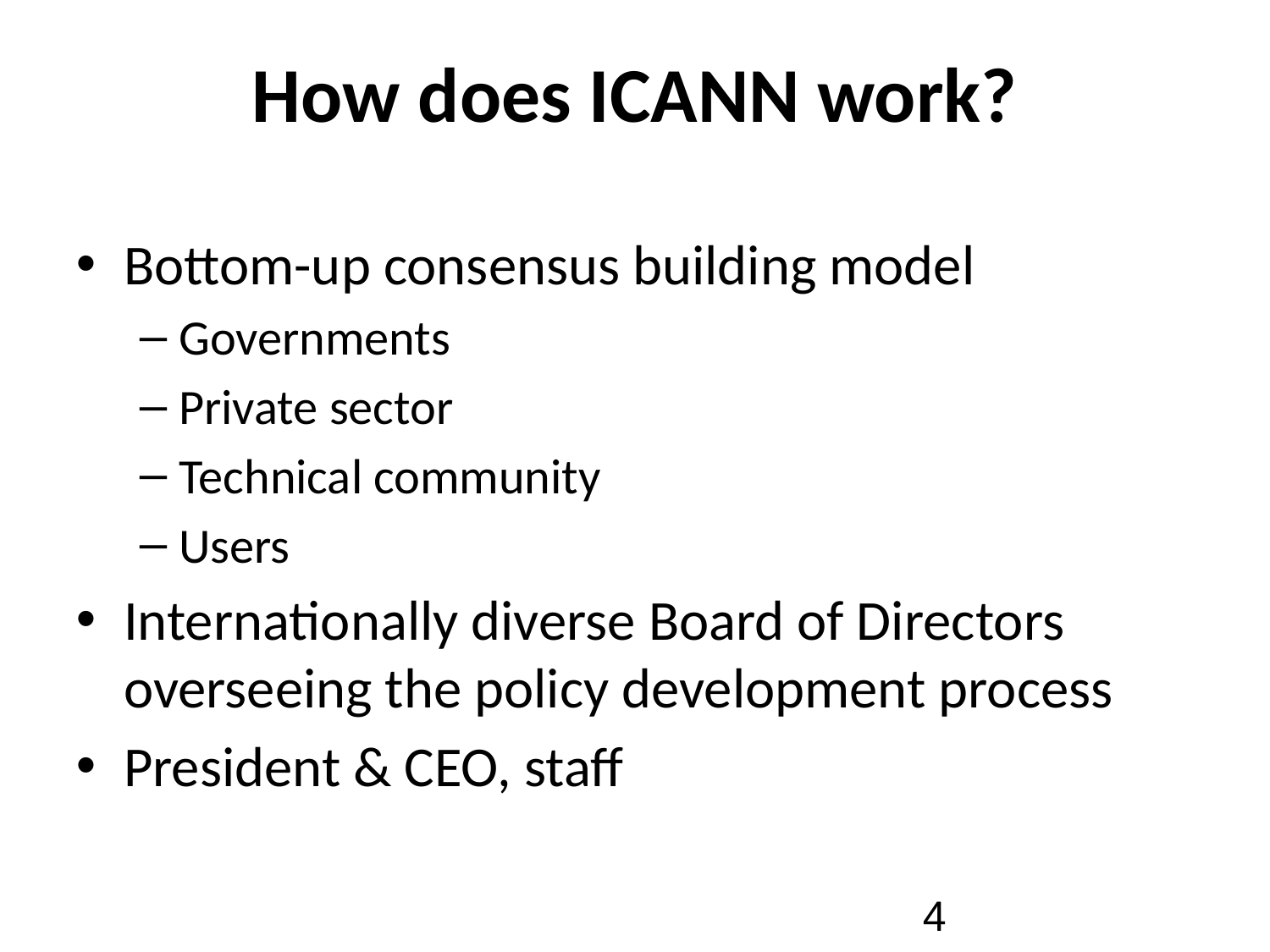

# How does ICANN work?
Bottom-up consensus building model
Governments
Private sector
Technical community
Users
Internationally diverse Board of Directors overseeing the policy development process
President & CEO, staff

4